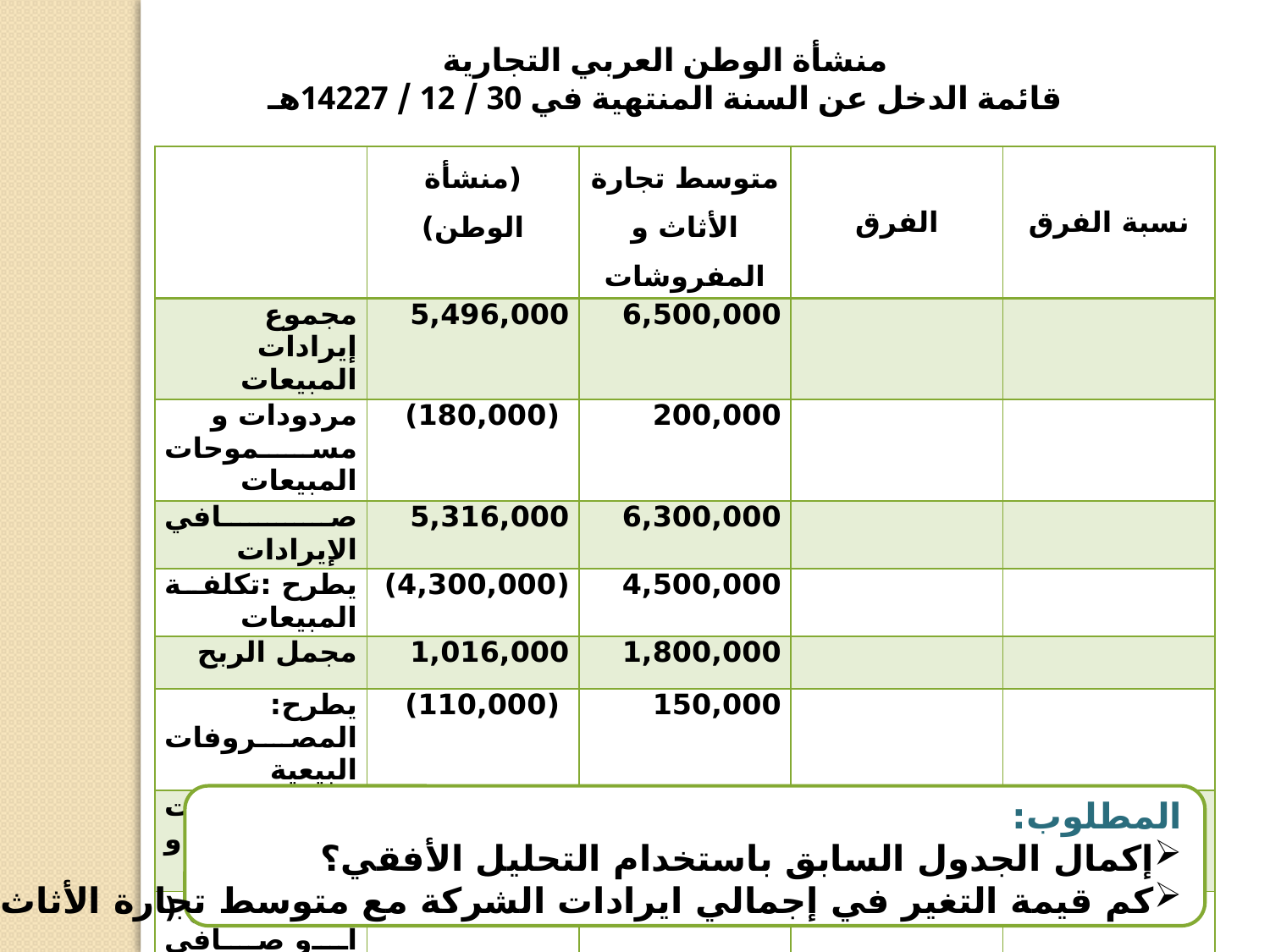

منشأة الوطن العربي التجارية
قائمة الدخل عن السنة المنتهية في 30 / 12 / 14227هـ
|  | (منشأة الوطن) | متوسط تجارة الأثاث و المفروشات | الفرق | نسبة الفرق |
| --- | --- | --- | --- | --- |
| مجموع إيرادات المبيعات | 5,496,000 | 6,500,000 |  |  |
| مردودات و مسموحات المبيعات | (180,000) | 200,000 |  |  |
| صافي الإيرادات | 5,316,000 | 6,300,000 |  |  |
| يطرح :تكلفة المبيعات | (4,300,000) | 4,500,000 |  |  |
| مجمل الربح | 1,016,000 | 1,800,000 |  |  |
| يطرح: المصروفات البيعية | (110,000) | 150,000 |  |  |
| المصروفات الإدارية و العامة | (175,000) | 160,000 |  |  |
| صافي الربح ( أو صافي الخسارة | 731,000 | 1,490,000 |  |  |

المطلوب:
إكمال الجدول السابق باستخدام التحليل الأفقي؟
كم قيمة التغير في إجمالي ايرادات الشركة مع متوسط تجارة الأثاث؟